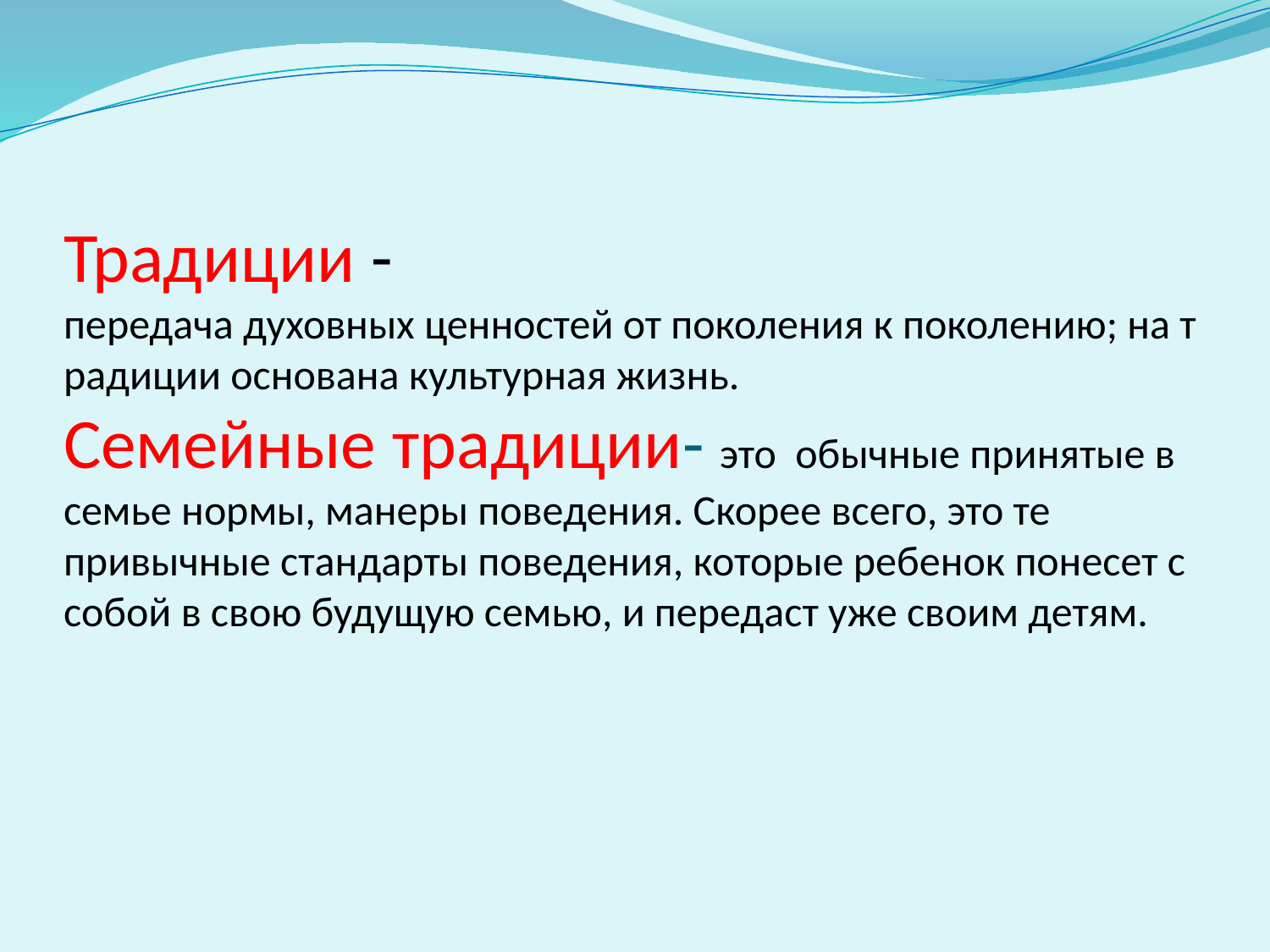

# Традиции - передача духовных ценностей от поколения к поколению; на традиции основана культурная жизнь. Семейные традиции- это  обычные принятые в семье нормы, манеры поведения. Скорее всего, это те привычные стандарты поведения, которые ребенок понесет с собой в свою будущую семью, и передаст уже своим детям.